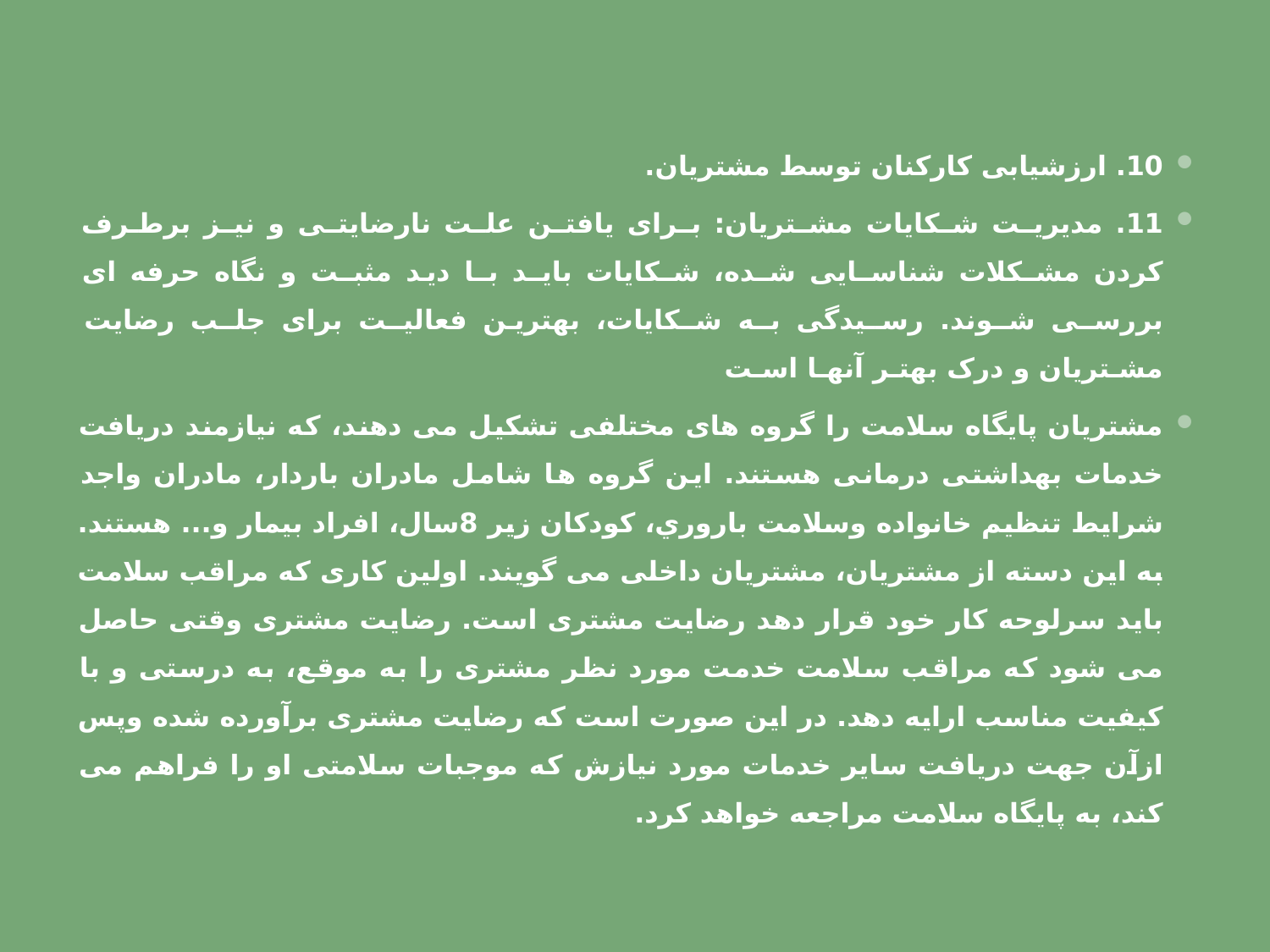

10. ارزشیابی کارکنان توسط مشتریان.
11. مدیریـت شـکایات مشـتریان: بـرای یافتـن علـت نارضایتـی و نیـز برطـرف کردن مشـکلات شناسـایی شـده، شـکایات بایـد بـا دید مثبـت و نگاه حرفه ای بررسـی شـوند. رسـیدگی بـه شـکایات، بهترین فعالیـت برای جلـب رضایت مشـتریان و درک بهتـر آنهـا اسـت
مشتریان پایگاه سلامت را گروه های مختلفی تشکیل می دهند، که نیازمند دریافت خدمات بهداشتی درمانی هستند. این گروه ها شامل مادران باردار، مادران واجد شرایط تنظیم خانواده وسلامت باروري، کودکان زیر 8سال، افراد بیمار و... هستند. به این دسته از مشتریان، مشتریان داخلی می گویند. اولین کاری که مراقب سلامت باید سرلوحه کار خود قرار دهد رضایت مشتری است. رضایت مشتری وقتی حاصل می شود که مراقب سلامت خدمت مورد نظر مشتری را به موقع، به درستی و با کیفیت مناسب ارایه دهد. در این صورت است که رضایت مشتری برآورده شده وپس ازآن جهت دریافت سایر خدمات مورد نیازش که موجبات سلامتی او را فراهم می کند، به پایگاه سلامت مراجعه خواهد کرد.